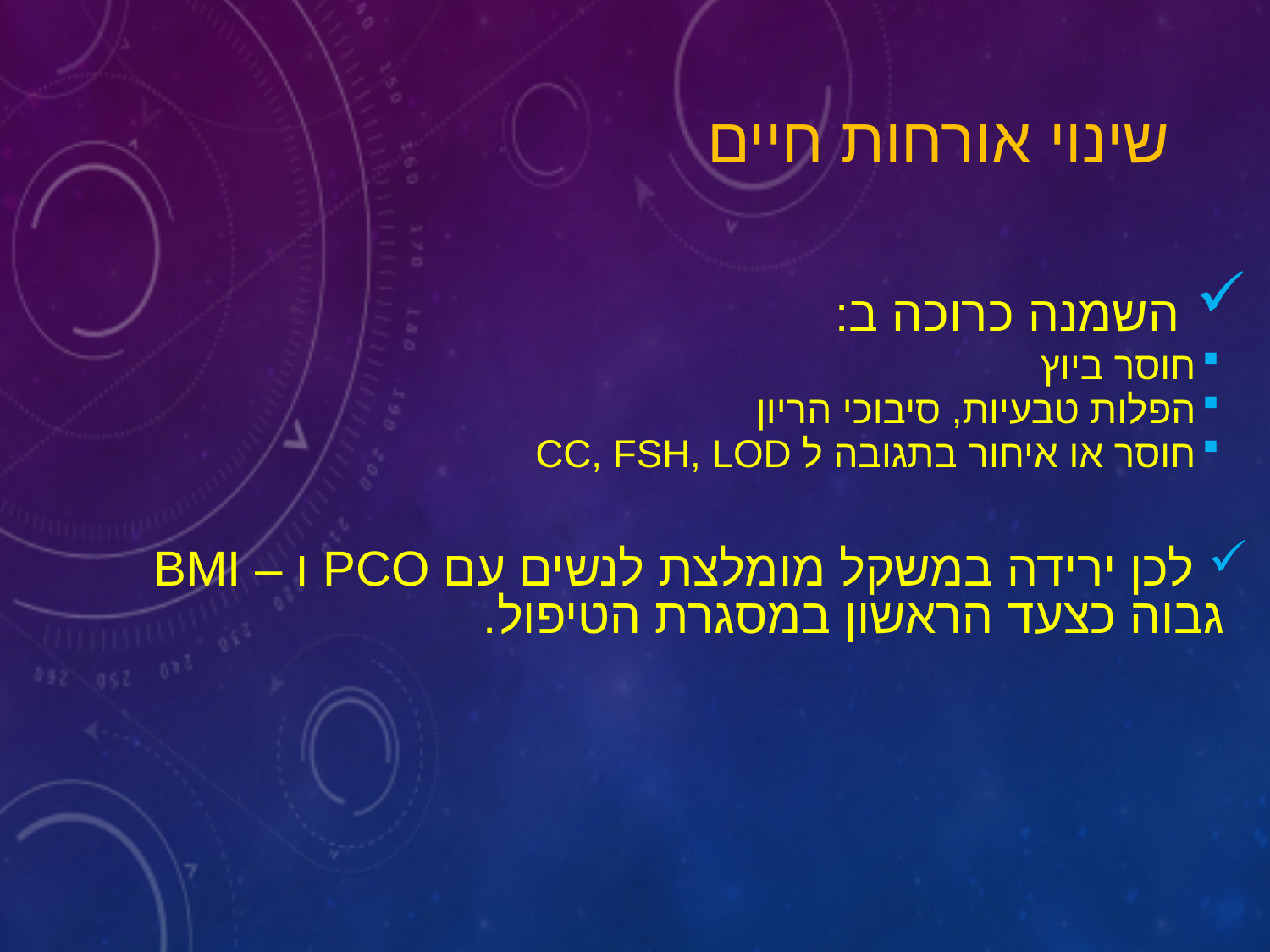

# שינוי אורחות חיים
 השמנה כרוכה ב:
חוסר ביוץ
הפלות טבעיות, סיבוכי הריון
חוסר או איחור בתגובה ל CC, FSH, LOD

 לכן ירידה במשקל מומלצת לנשים עם PCO ו – BMI גבוה כצעד הראשון במסגרת הטיפול.